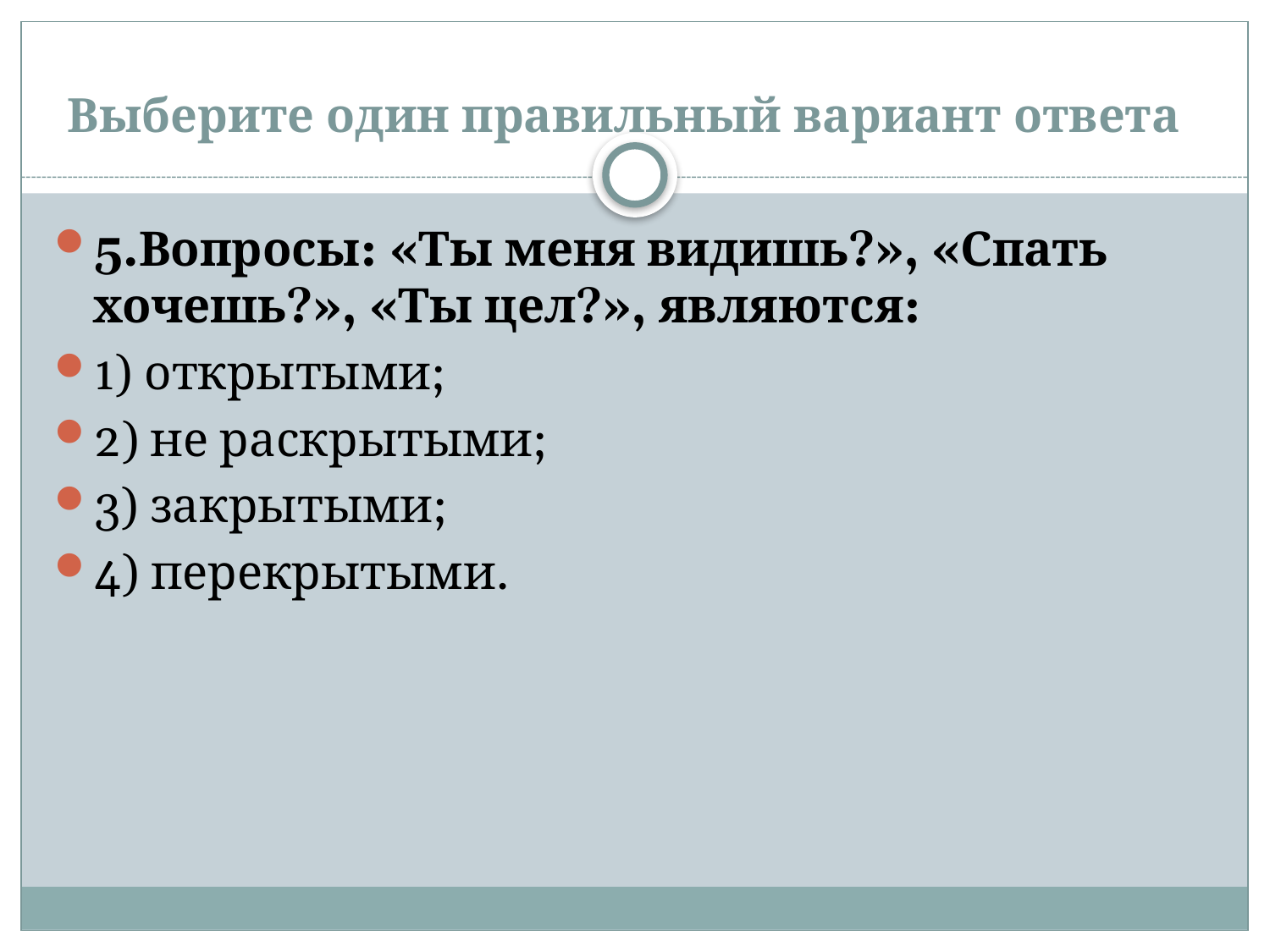

# Выберите один правильный вариант ответа
5.Вопросы: «Ты меня видишь?», «Спать хочешь?», «Ты цел?», являются:
1) открытыми;
2) не раскрытыми;
3) закрытыми;
4) перекрытыми.